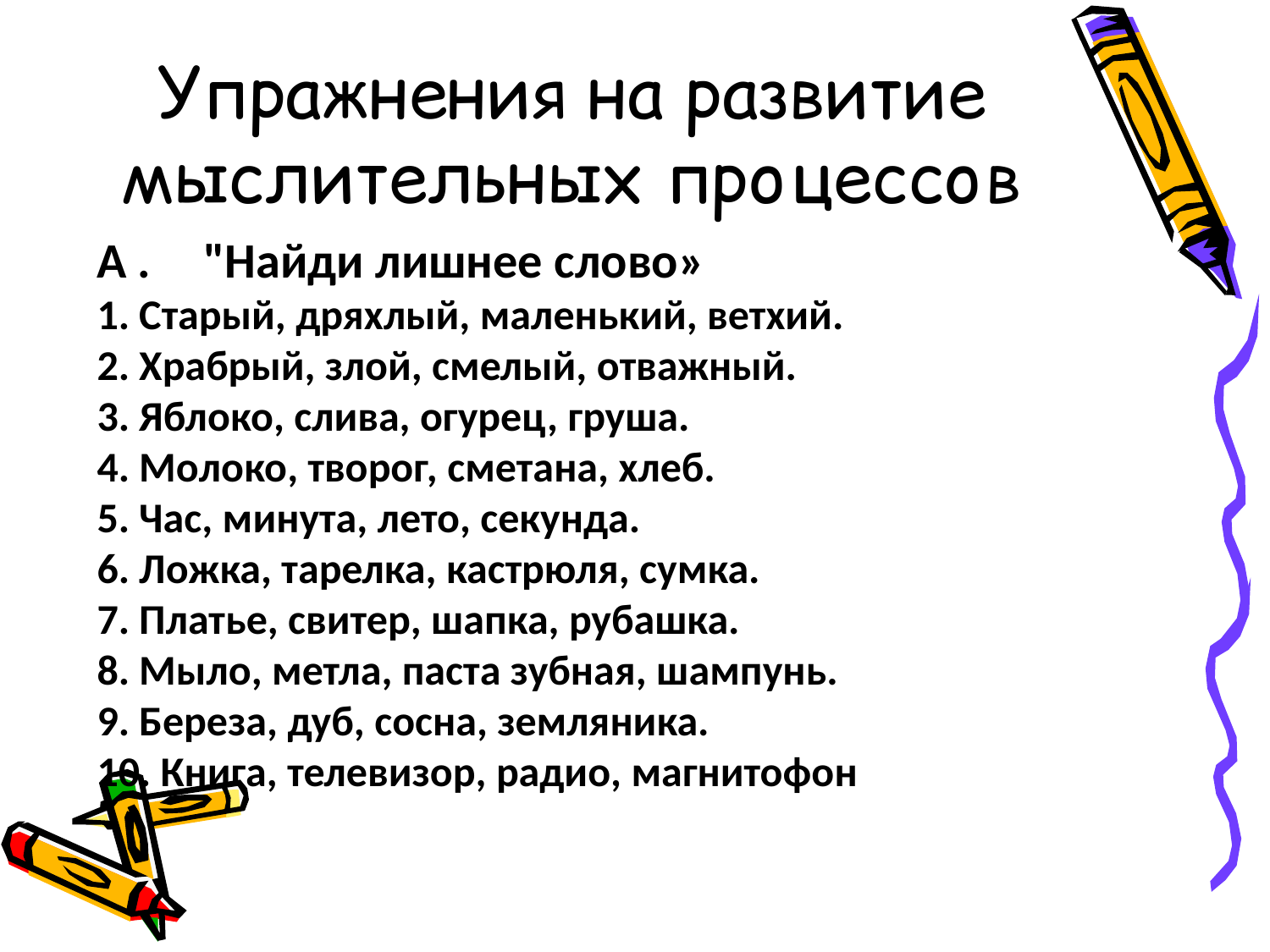

Упражнения на развитие мыслительных процессов
А .     "Найди лишнее слово»
1. Старый, дряхлый, маленький, ветхий.
2. Храбрый, злой, смелый, отважный.
3. Яблоко, слива, огурец, груша.
4. Молоко, творог, сметана, хлеб.
5. Час, минута, лето, секунда.
6. Ложка, тарелка, кастрюля, сумка.
7. Платье, свитер, шапка, рубашка.
8. Мыло, метла, паста зубная, шампунь.
9. Береза, дуб, сосна, земляника.
10. Книга, телевизор, радио, магнитофон